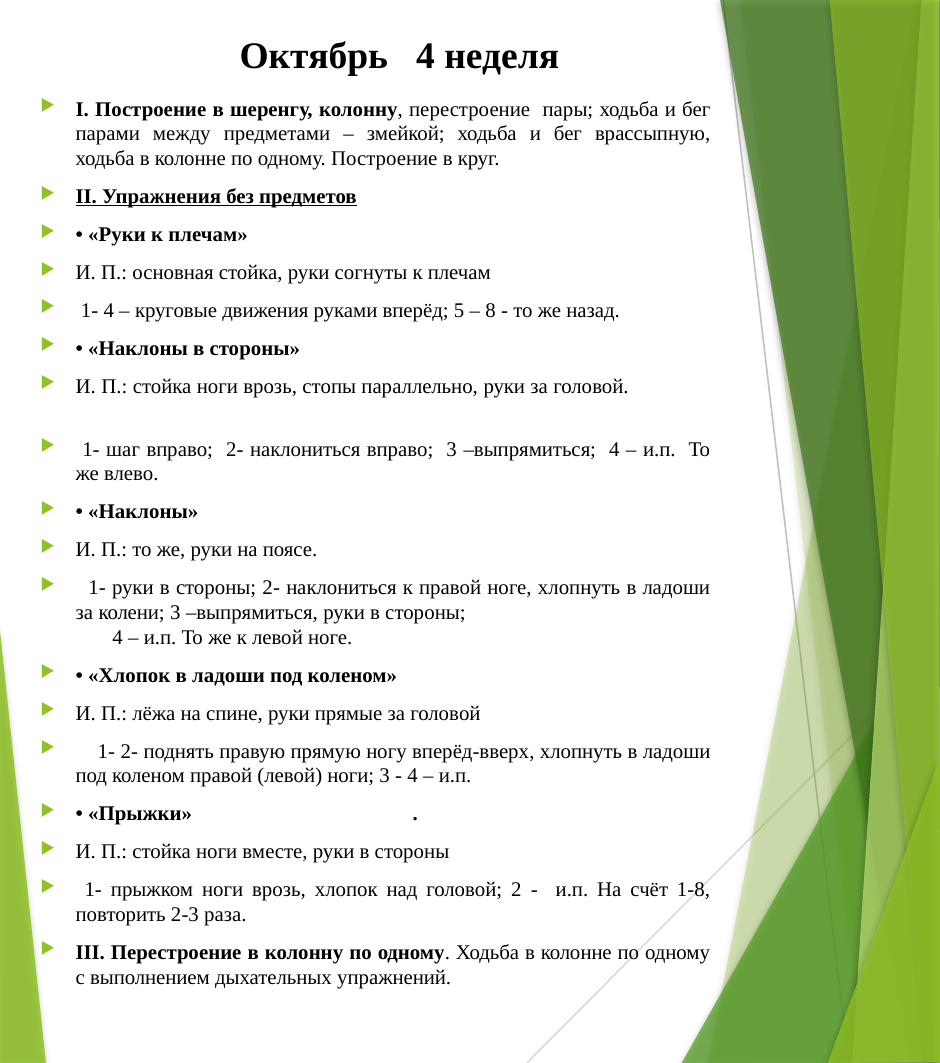

# Октябрь   4 неделя
I. Построение в шеренгу, колонну, перестроение  пары; ходьба и бег парами между предметами – змейкой; ходьба и бег врассыпную, ходьба в колонне по одному. Построение в круг.
II. Упражнения без предметов
• «Руки к плечам»
И. П.: основная стойка, руки согнуты к плечам
 1- 4 – круговые движения руками вперёд; 5 – 8 - то же назад.
• «Наклоны в стороны»
И. П.: стойка ноги врозь, стопы параллельно, руки за головой.
 1- шаг вправо;  2- наклониться вправо;  3 –выпрямиться;  4 – и.п.  То же влево.
• «Наклоны»
И. П.: то же, руки на поясе.
  1- руки в стороны; 2- наклониться к правой ноге, хлопнуть в ладоши за колени; 3 –выпрямиться, руки в стороны;                                                      4 – и.п. То же к левой ноге.
• «Хлопок в ладоши под коленом»
И. П.: лёжа на спине, руки прямые за головой
    1- 2- поднять правую прямую ногу вперёд-вверх, хлопнуть в ладоши под коленом правой (левой) ноги; 3 - 4 – и.п.
• «Прыжки»                                          .
И. П.: стойка ноги вместе, руки в стороны
 1- прыжком ноги врозь, хлопок над головой; 2 -  и.п. На счёт 1-8, повторить 2-3 раза.
III. Перестроение в колонну по одному. Ходьба в колонне по одному с выполнением дыхательных упражнений.